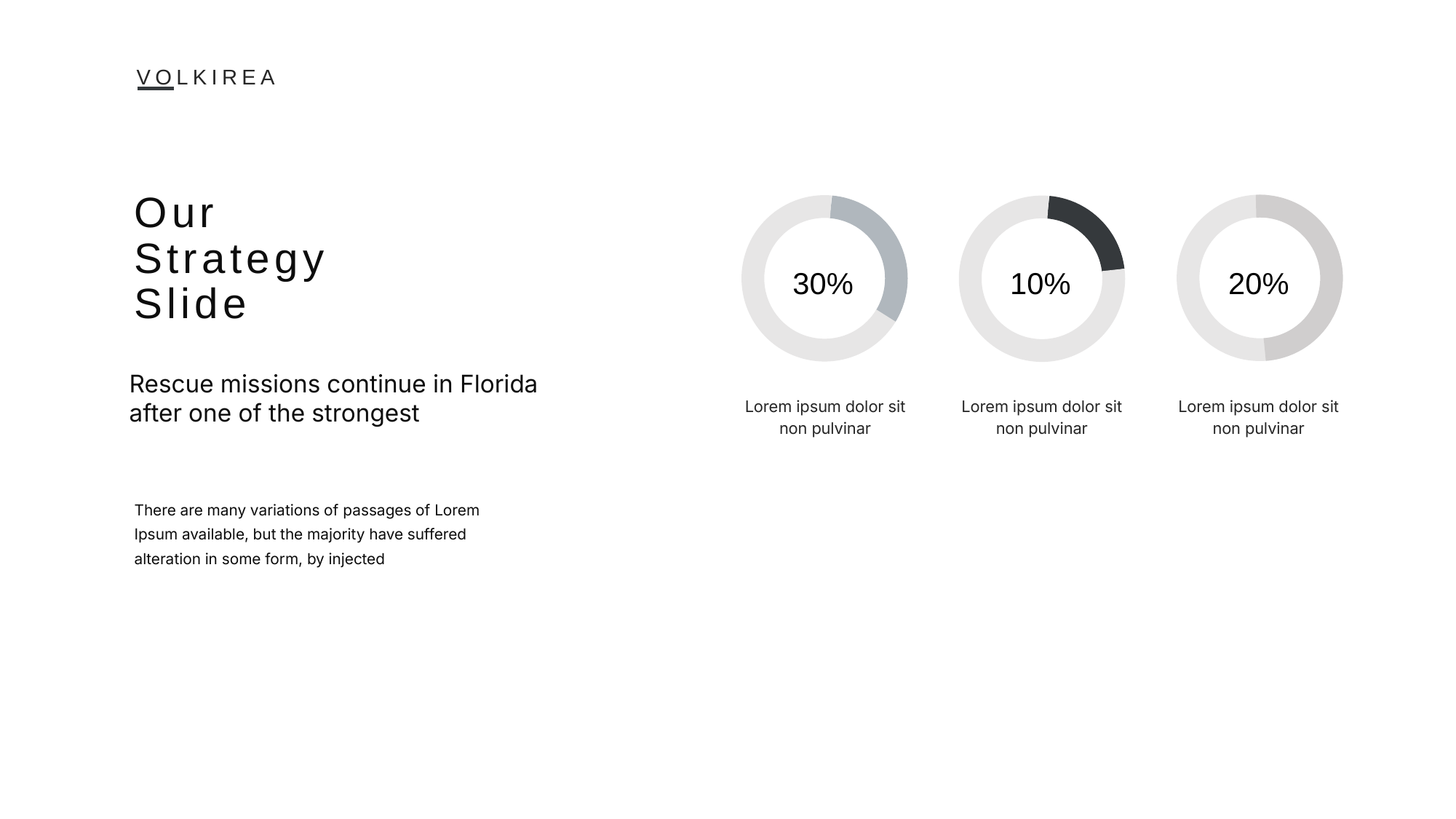

VOLKIREA
Our
Strategy
Slide

30%
10%
20%
Rescue missions continue in Florida after one of the strongest
Lorem ipsum dolor sit non pulvinar
Lorem ipsum dolor sit non pulvinar
Lorem ipsum dolor sit non pulvinar
There are many variations of passages of Lorem Ipsum available, but the majority have suffered alteration in some form, by injected